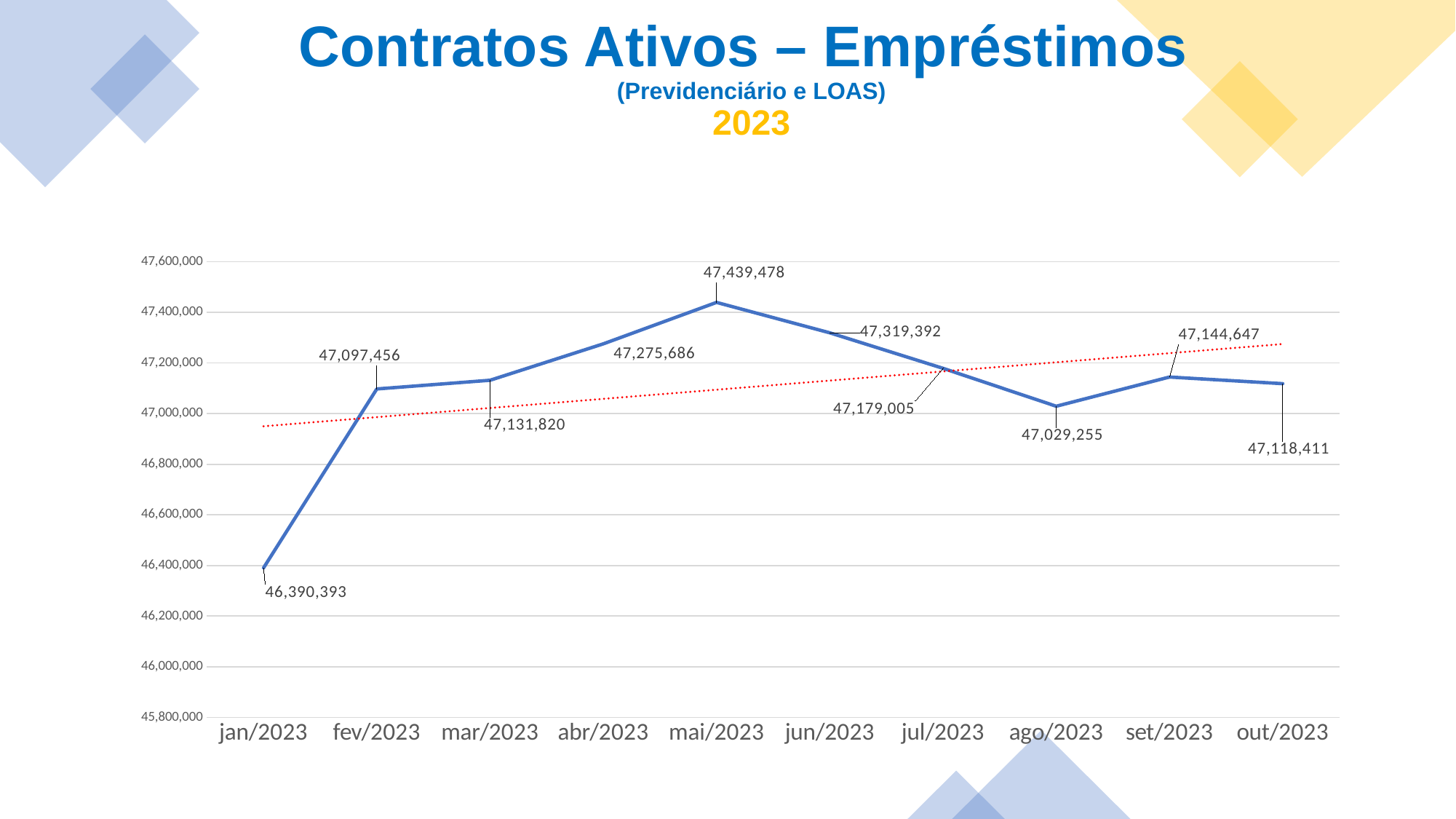

Contratos Ativos – Empréstimos
(Previdenciário e LOAS)
2023

### Chart

| Category | Total |
|---|---|
| jan/2023 | 46390393.0 |
| fev/2023 | 47097456.0 |
| mar/2023 | 47131820.0 |
| abr/2023 | 47275686.0 |
| mai/2023 | 47439478.0 |
| jun/2023 | 47319392.0 |
| jul/2023 | 47179005.0 |
| ago/2023 | 47029255.0 |
| set/2023 | 47144647.0 |
| out/2023 | 47118411.0 |